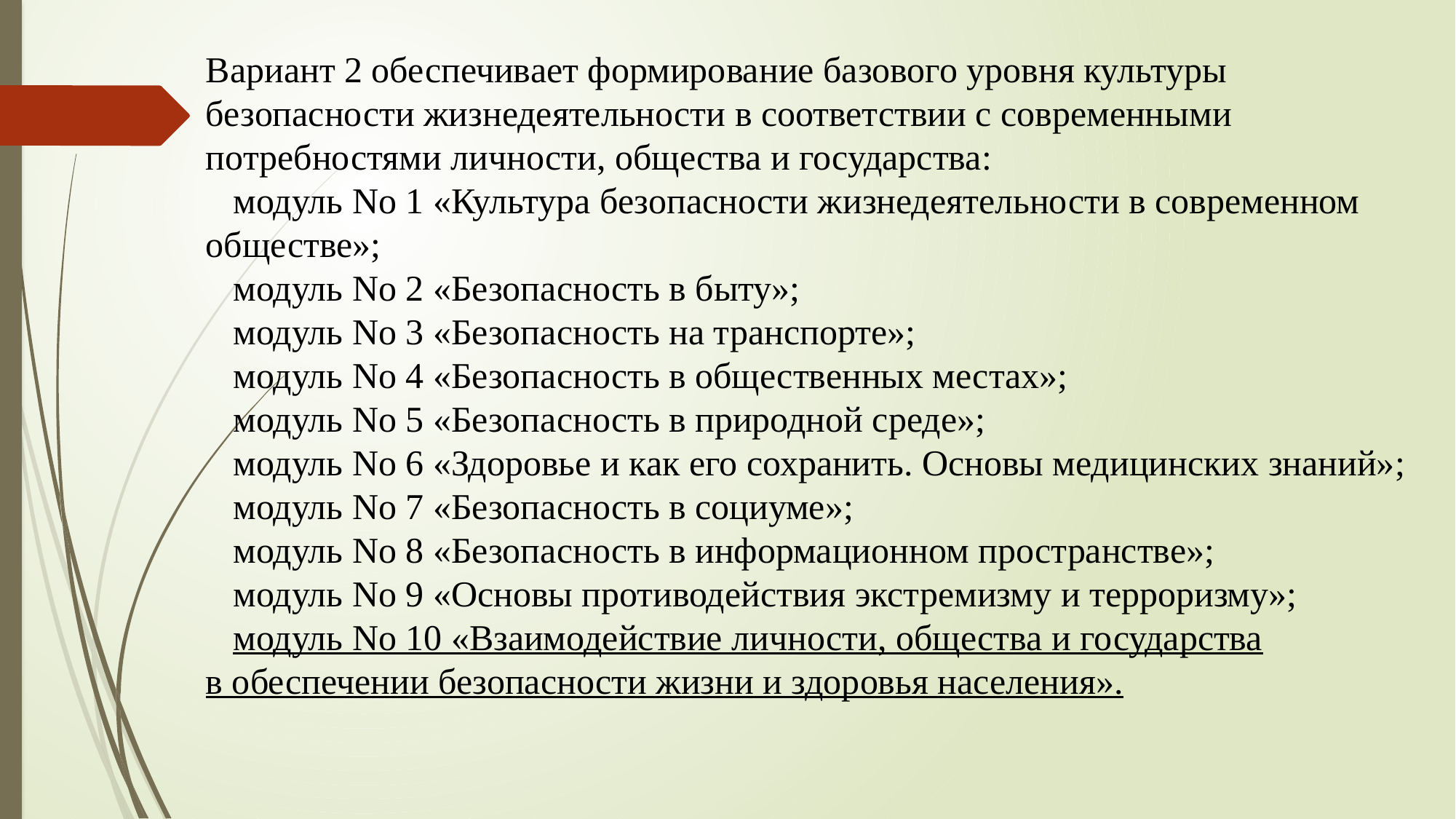

Вариант 2 обеспечивает формирование базового уровня культуры
безопасности жизнедеятельности в соответствии с современными потребностями личности, общества и государства:
   модуль No 1 «Культура безопасности жизнедеятельности в современном
обществе»;
   модуль No 2 «Безопасность в быту»;
   модуль No 3 «Безопасность на транспорте»;
   модуль No 4 «Безопасность в общественных местах»;
   модуль No 5 «Безопасность в природной среде»;
   модуль No 6 «Здоровье и как его сохранить. Основы медицинских знаний»;
   модуль No 7 «Безопасность в социуме»;
   модуль No 8 «Безопасность в информационном пространстве»;
   модуль No 9 «Основы противодействия экстремизму и терроризму»;
   модуль No 10 «Взаимодействие личности, общества и государства
в обеспечении безопасности жизни и здоровья населения».